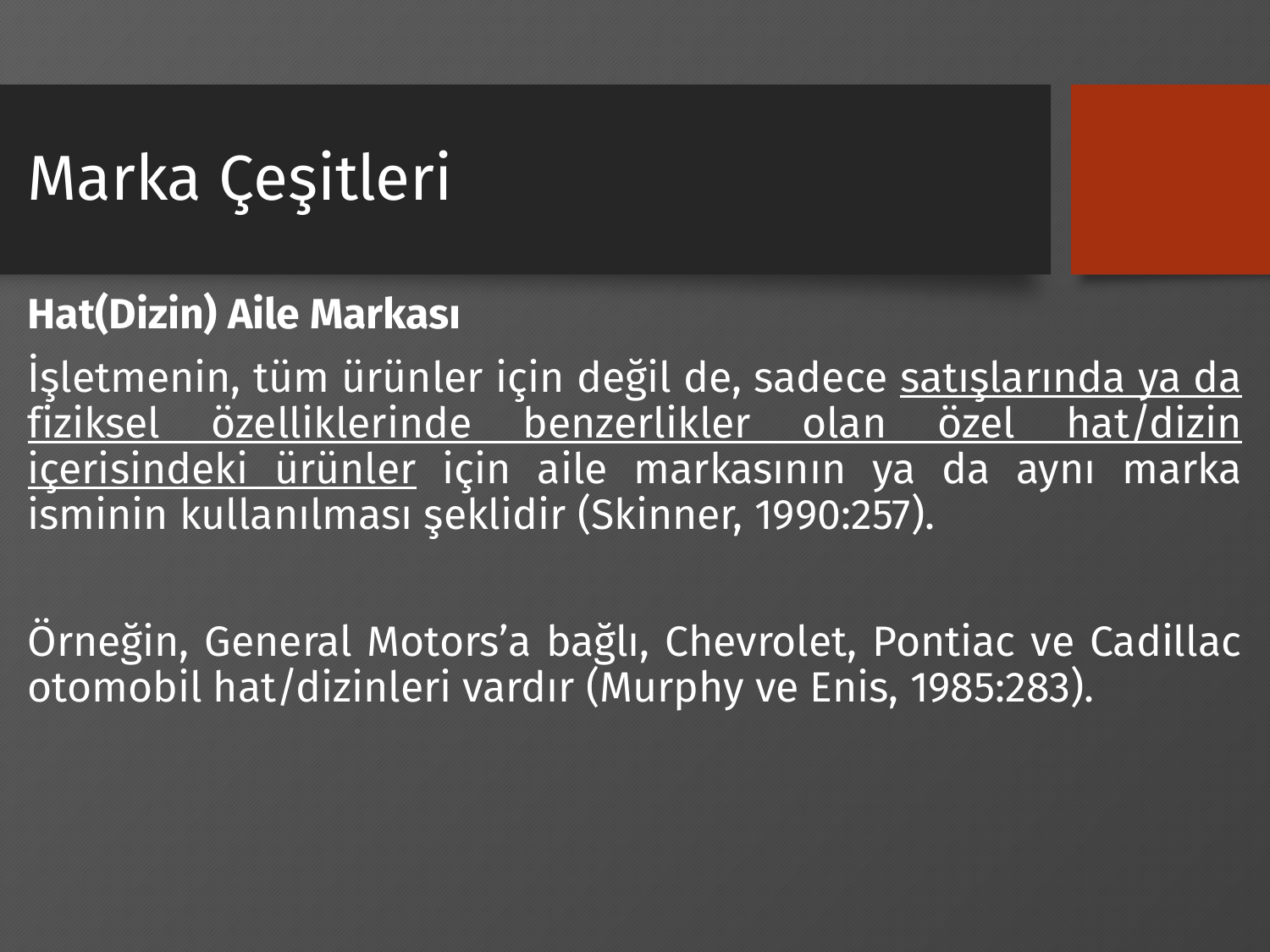

# Marka Çeşitleri
Hat(Dizin) Aile Markası
İşletmenin, tüm ürünler için değil de, sadece satışlarında ya da fiziksel özelliklerinde benzerlikler olan özel hat/dizin içerisindeki ürünler için aile markasının ya da aynı marka isminin kullanılması şeklidir (Skinner, 1990:257).

Örneğin, General Motors’a bağlı, Chevrolet, Pontiac ve Cadillac otomobil hat/dizinleri vardır (Murphy ve Enis, 1985:283).